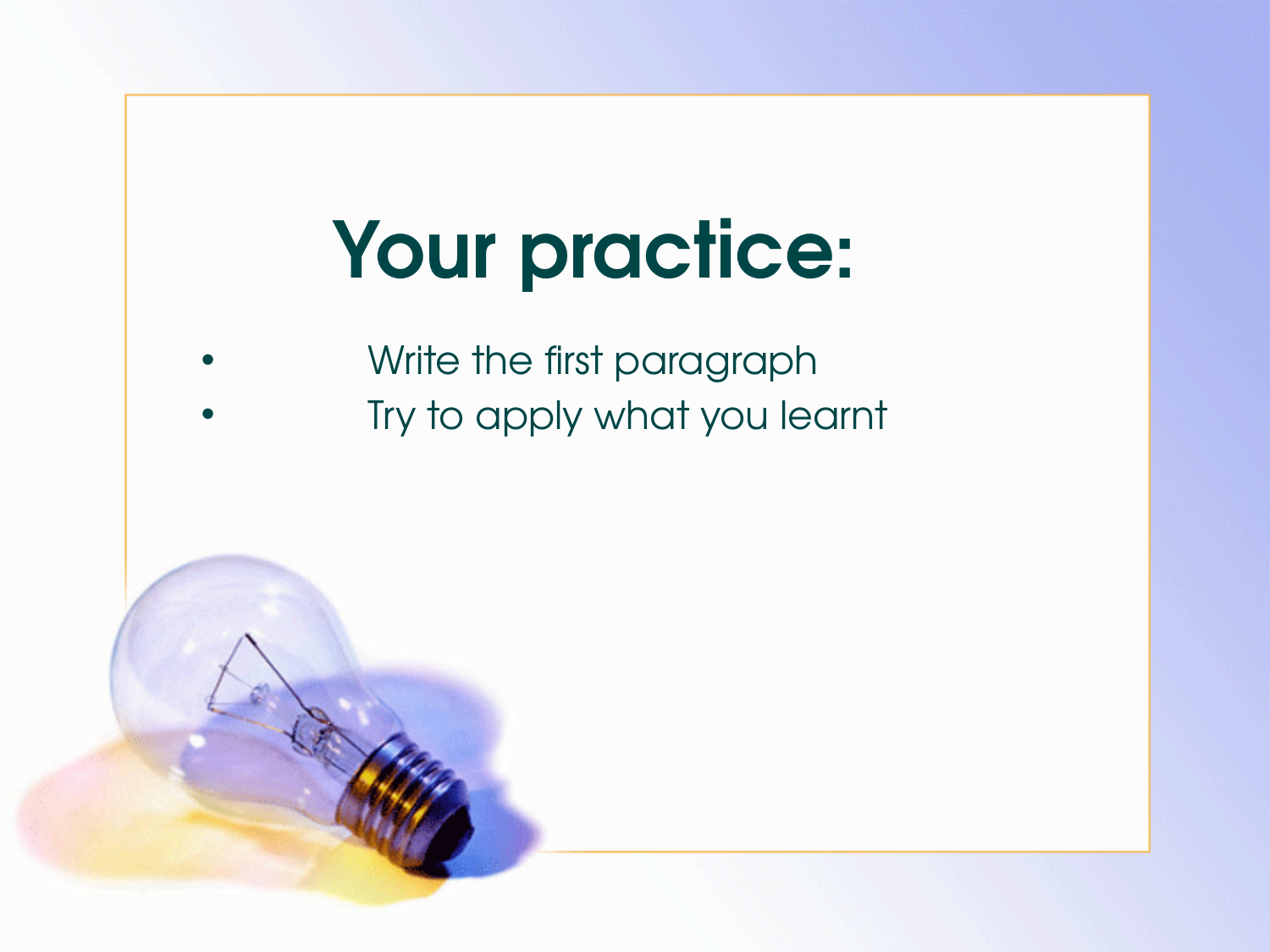

# Your practice:
	Write the first paragraph
	Try to apply what you learnt